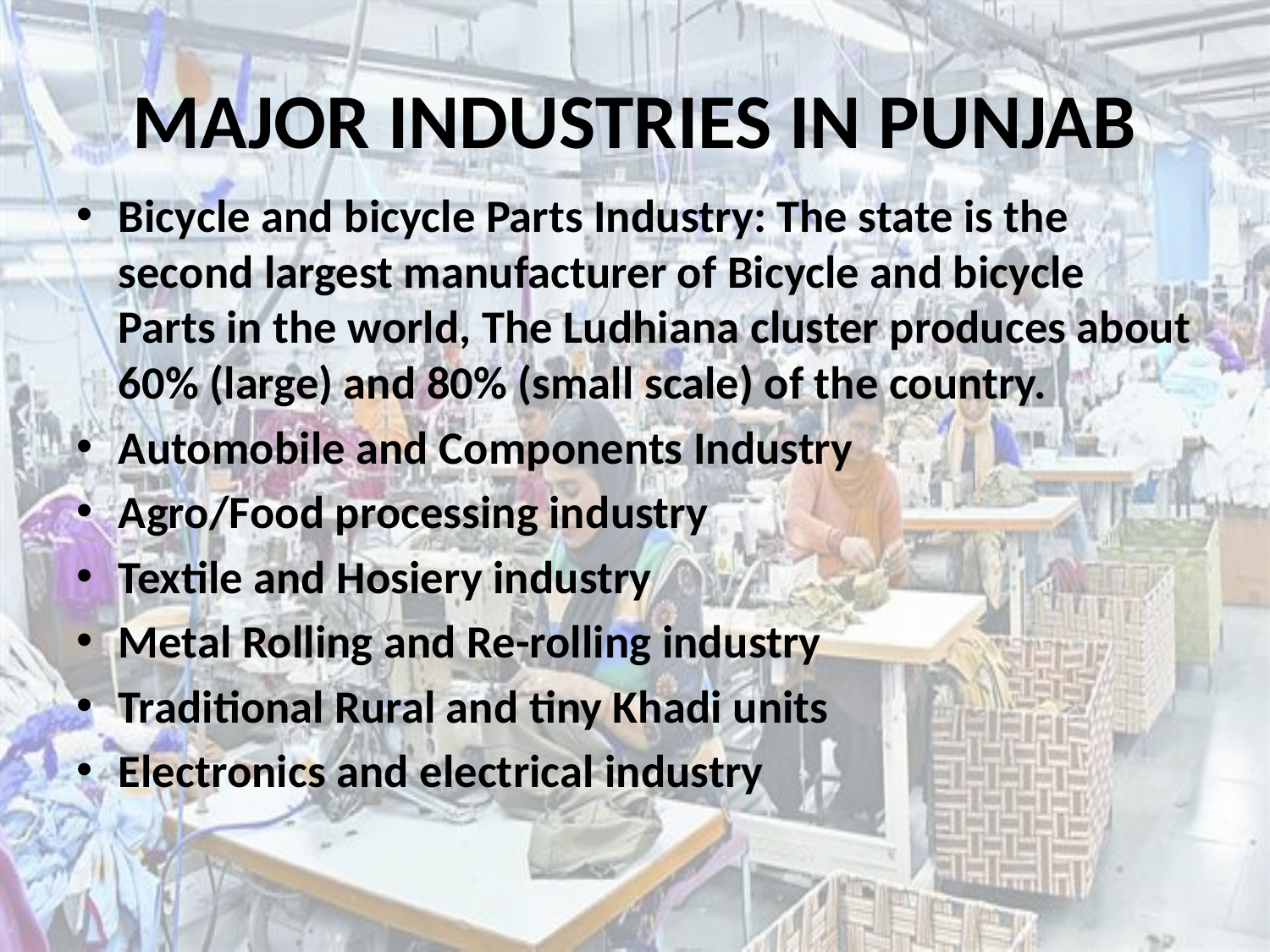

# MAJOR INDUSTRIES IN PUNJAB
Bicycle and bicycle Parts Industry: The state is the second largest manufacturer of Bicycle and bicycle Parts in the world, The Ludhiana cluster produces about 60% (large) and 80% (small scale) of the country.
Automobile and Components Industry
Agro/Food processing industry
Textile and Hosiery industry
Metal Rolling and Re-rolling industry
Traditional Rural and tiny Khadi units
Electronics and electrical industry